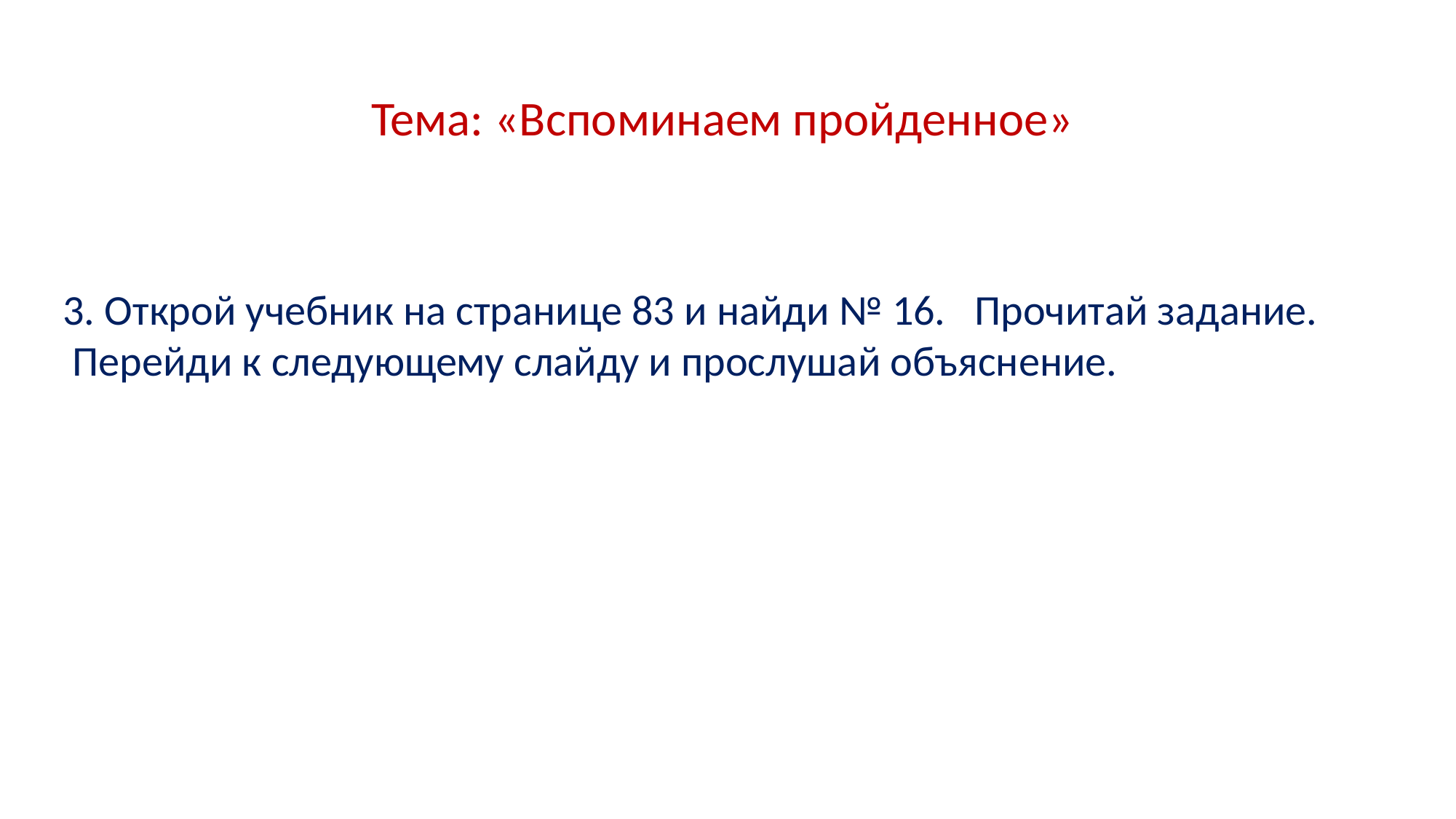

Тема: «Вспоминаем пройденное»
3. Открой учебник на странице 83 и найди № 16.   Прочитай задание.
 Перейди к следующему слайду и прослушай объяснение.